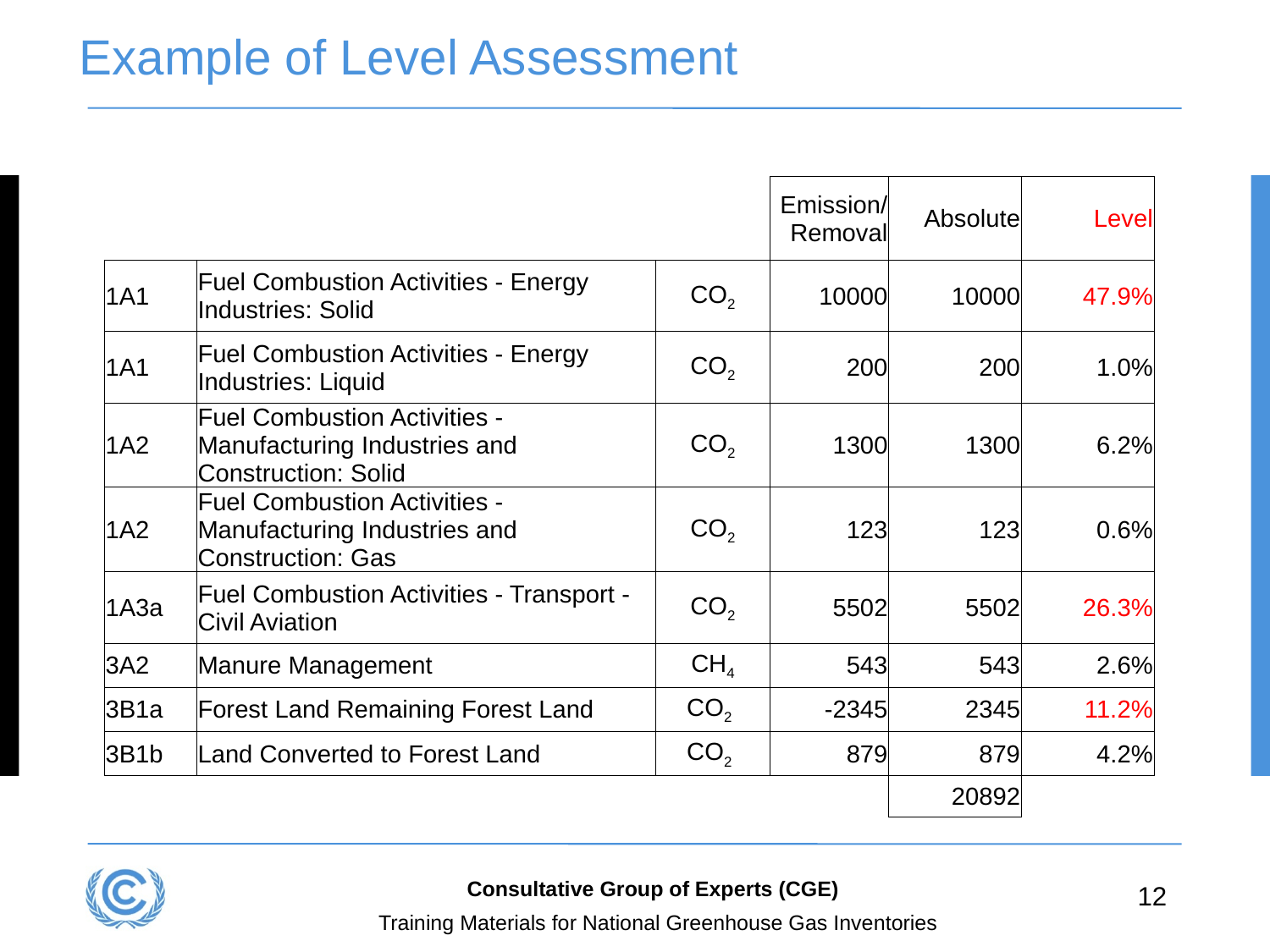

# Example of Level Assessment
|  |  |  | Emission/ Removal | Absolute | Level |
| --- | --- | --- | --- | --- | --- |
| 1A1 | Fuel Combustion Activities - Energy Industries: Solid | CO2 | 10000 | 10000 | 47.9% |
| 1A1 | Fuel Combustion Activities - Energy Industries: Liquid | CO2 | 200 | 200 | 1.0% |
| 1A2 | Fuel Combustion Activities - Manufacturing Industries and Construction: Solid | CO2 | 1300 | 1300 | 6.2% |
| 1A2 | Fuel Combustion Activities - Manufacturing Industries and Construction: Gas | CO2 | 123 | 123 | 0.6% |
| 1A3a | Fuel Combustion Activities - Transport - Civil Aviation | CO2 | 5502 | 5502 | 26.3% |
| 3A2 | Manure Management | CH4 | 543 | 543 | 2.6% |
| 3B1a | Forest Land Remaining Forest Land | CO2 | -2345 | 2345 | 11.2% |
| 3B1b | Land Converted to Forest Land | CO2 | 879 | 879 | 4.2% |
|  |  |  |  | 20892 |  |
Consultative Group of Experts (CGE)
12
Training Materials for National Greenhouse Gas Inventories